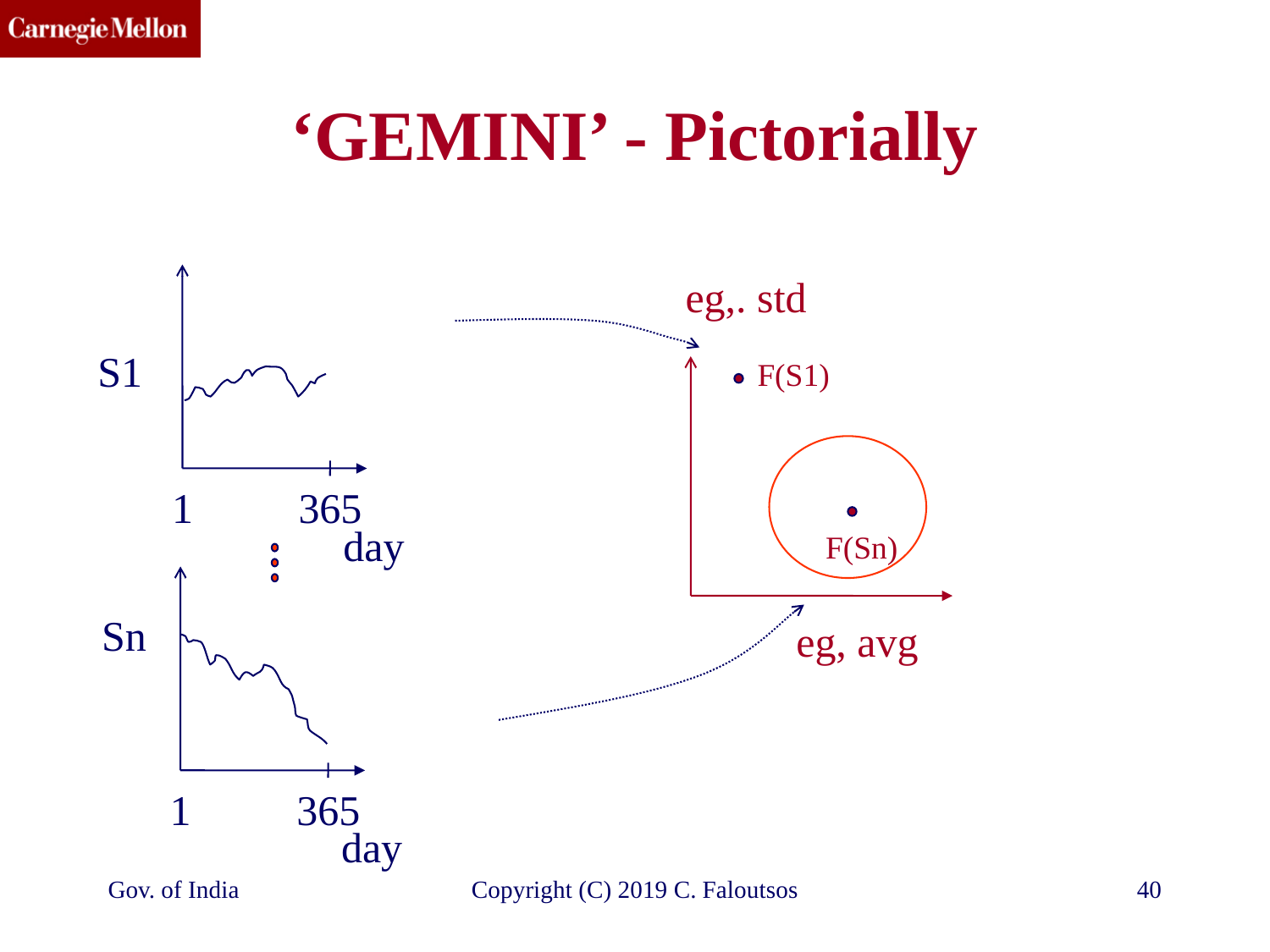

# ‘GEMINI’ - Pictorially

1
365
day
S1

Sn

1
365
day

eg,. std

F(S1)

F(Sn)

eg, avg
Gov. of India
Copyright (C) 2019 C. Faloutsos
40